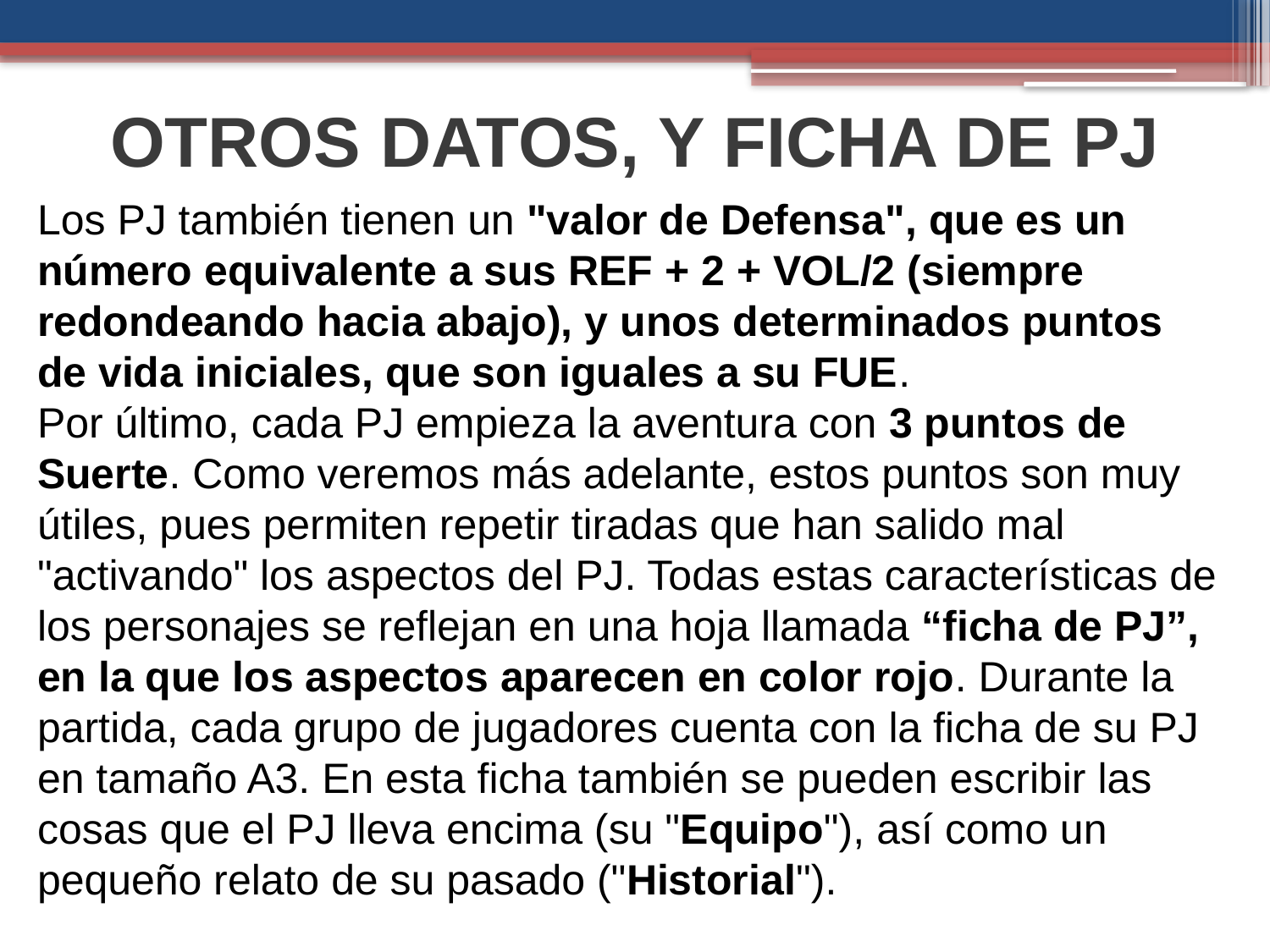

OTROS DATOS, Y FICHA DE PJ
Los PJ también tienen un "valor de Defensa", que es un número equivalente a sus REF + 2 + VOL/2 (siempre redondeando hacia abajo), y unos determinados puntos de vida iniciales, que son iguales a su FUE.
Por último, cada PJ empieza la aventura con 3 puntos de Suerte. Como veremos más adelante, estos puntos son muy útiles, pues permiten repetir tiradas que han salido mal "activando" los aspectos del PJ. Todas estas características de los personajes se reflejan en una hoja llamada “ficha de PJ”, en la que los aspectos aparecen en color rojo. Durante la partida, cada grupo de jugadores cuenta con la ficha de su PJ en tamaño A3. En esta ficha también se pueden escribir las cosas que el PJ lleva encima (su "Equipo"), así como un pequeño relato de su pasado ("Historial").